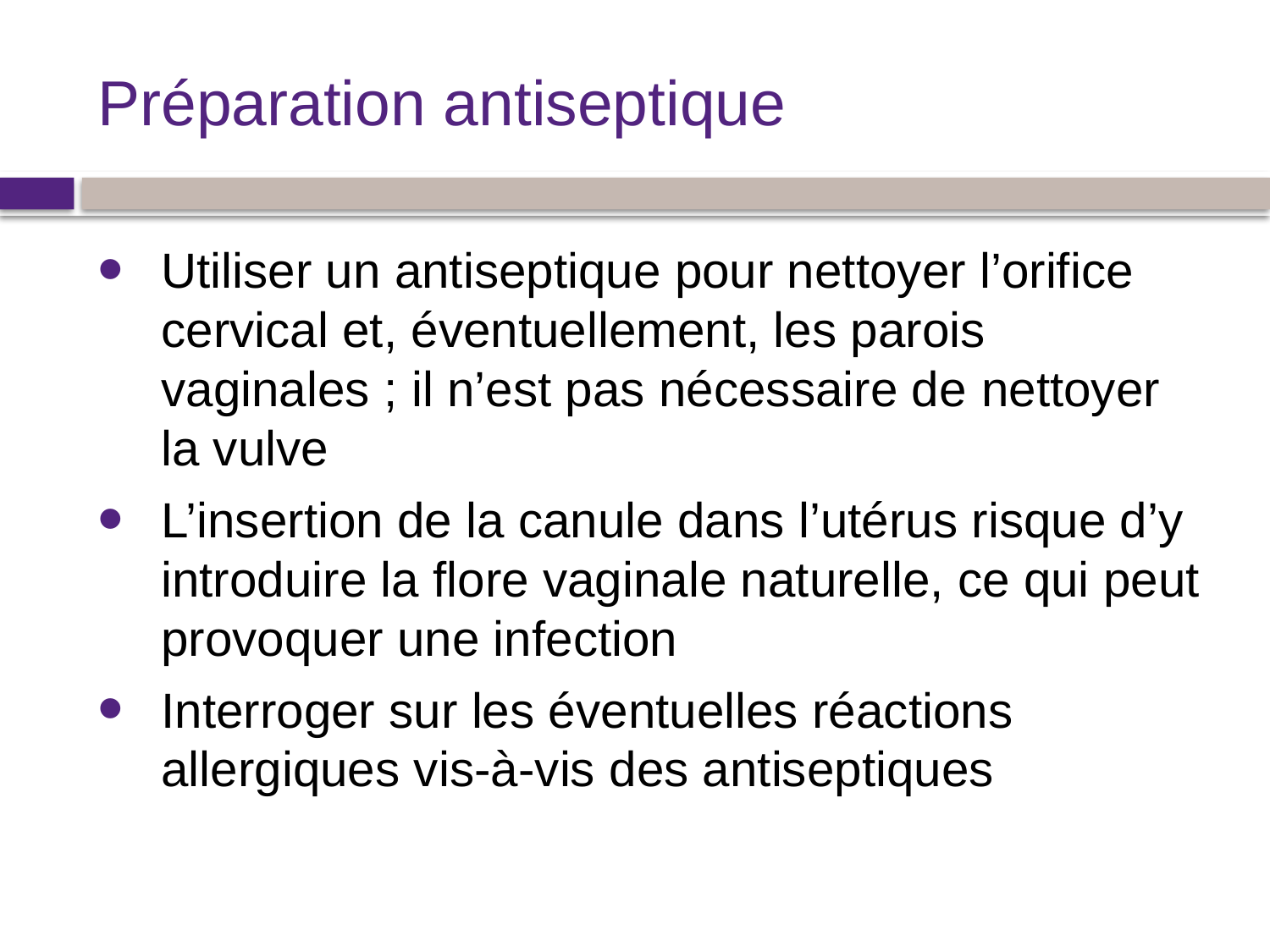

# Préparation antiseptique
Utiliser un antiseptique pour nettoyer l’orifice cervical et, éventuellement, les parois vaginales ; il n’est pas nécessaire de nettoyer la vulve
L’insertion de la canule dans l’utérus risque d’y introduire la flore vaginale naturelle, ce qui peut provoquer une infection
Interroger sur les éventuelles réactions allergiques vis-à-vis des antiseptiques